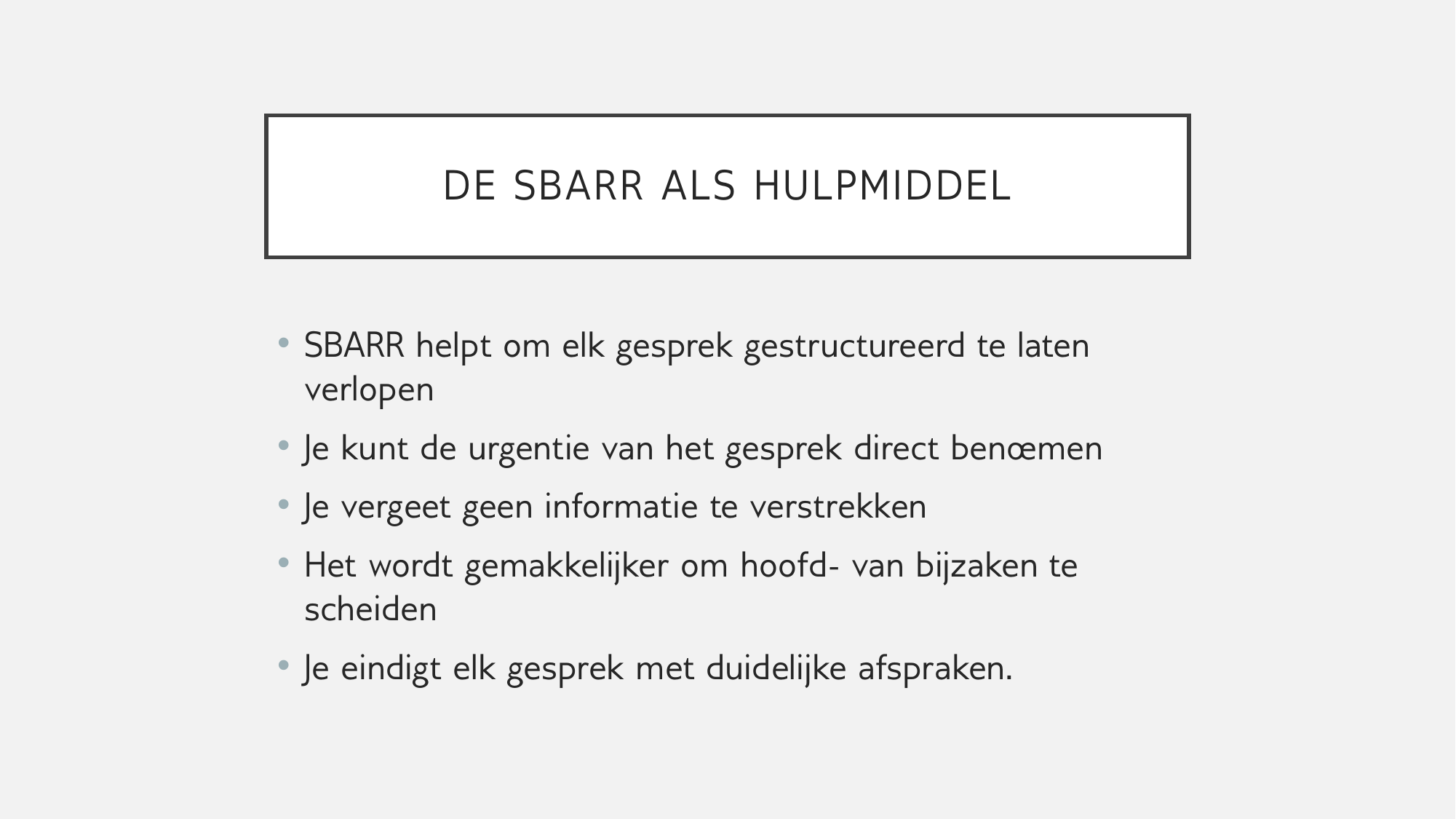

# De SbarR Als hulpmiddel
SBARR helpt om elk gesprek gestructureerd te laten verlopen
Je kunt de urgentie van het gesprek direct benoemen
Je vergeet geen informatie te verstrekken
Het wordt gemakkelijker om hoofd- van bijzaken te scheiden
Je eindigt elk gesprek met duidelijke afspraken.